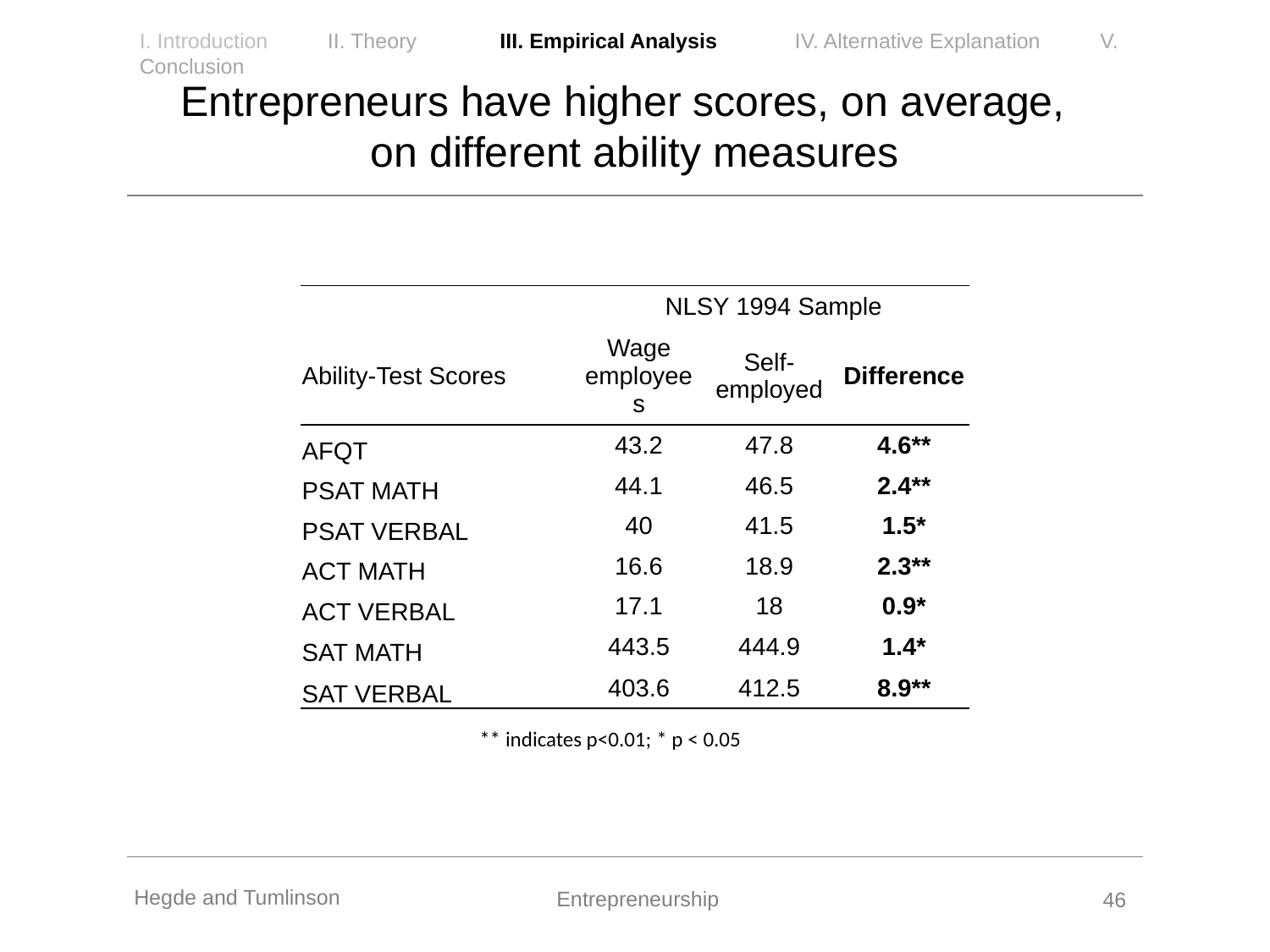

I. Introduction          II. Theory              III. Empirical Analysis             IV. Alternative Explanation          V. Conclusion
# Entrepreneurs have higher scores, on average, on different ability measures
|  | NLSY 1994 Sample |  |  |
| --- | --- | --- | --- |
| Ability-Test Scores | Wage employees | Self-employed | Difference |
| AFQT | 43.2 | 47.8 | 4.6\*\* |
| PSAT MATH | 44.1 | 46.5 | 2.4\*\* |
| PSAT VERBAL | 40 | 41.5 | 1.5\* |
| ACT MATH | 16.6 | 18.9 | 2.3\*\* |
| ACT VERBAL | 17.1 | 18 | 0.9\* |
| SAT MATH | 443.5 | 444.9 | 1.4\* |
| SAT VERBAL | 403.6 | 412.5 | 8.9\*\* |
** indicates p<0.01; * p < 0.05
46
Hegde and Tumlinson
Entrepreneurship